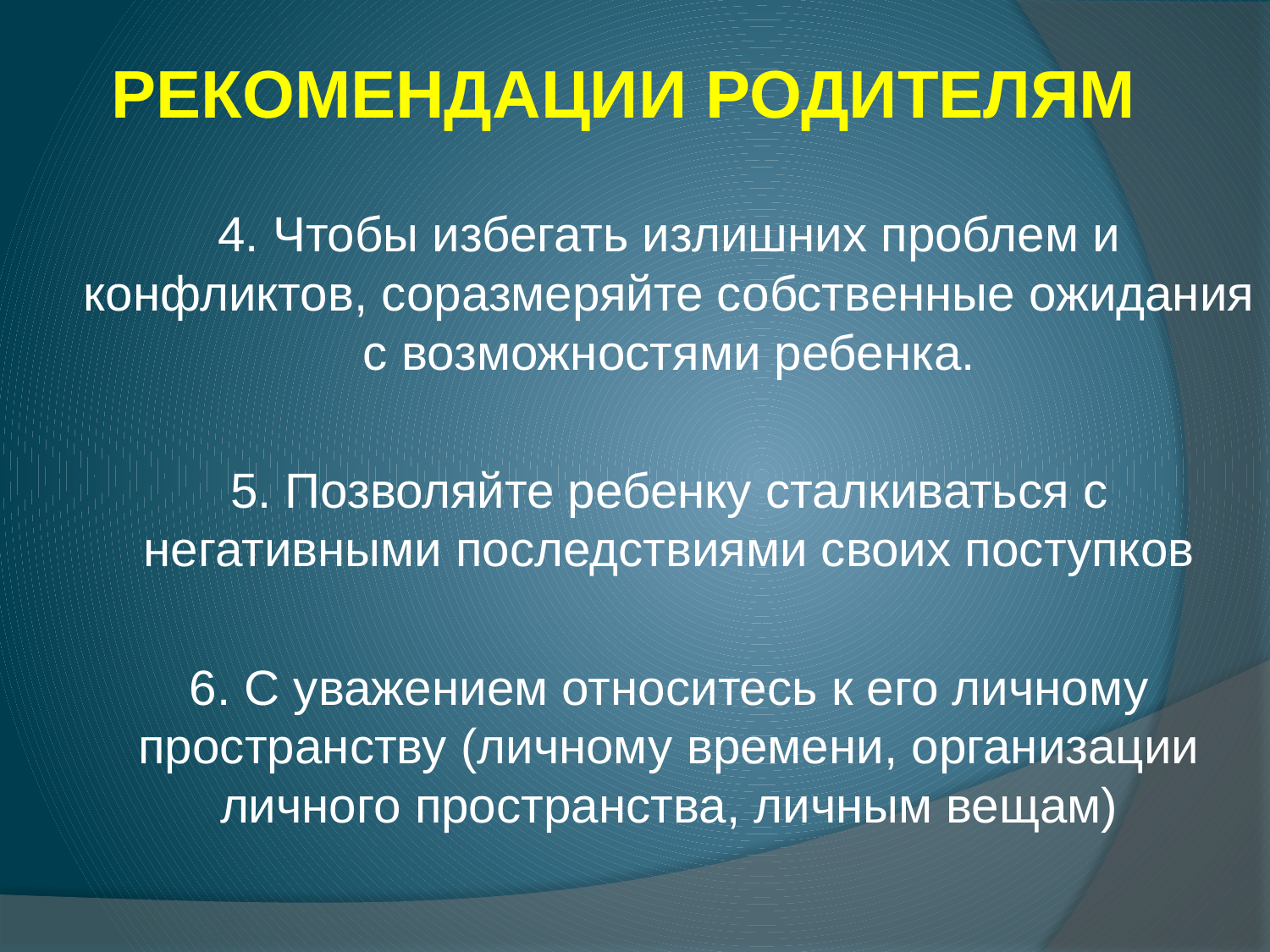

# РЕКОМЕНДАЦИИ РОДИТЕЛЯМ
4. Чтобы избегать излишних проблем и конфликтов, соразмеряйте собственные ожидания с возможностями ребенка.

5. Позволяйте ребенку сталкиваться с негативными последствиями своих поступков

6. С уважением относитесь к его личному пространству (личному времени, организации личного пространства, личным вещам)